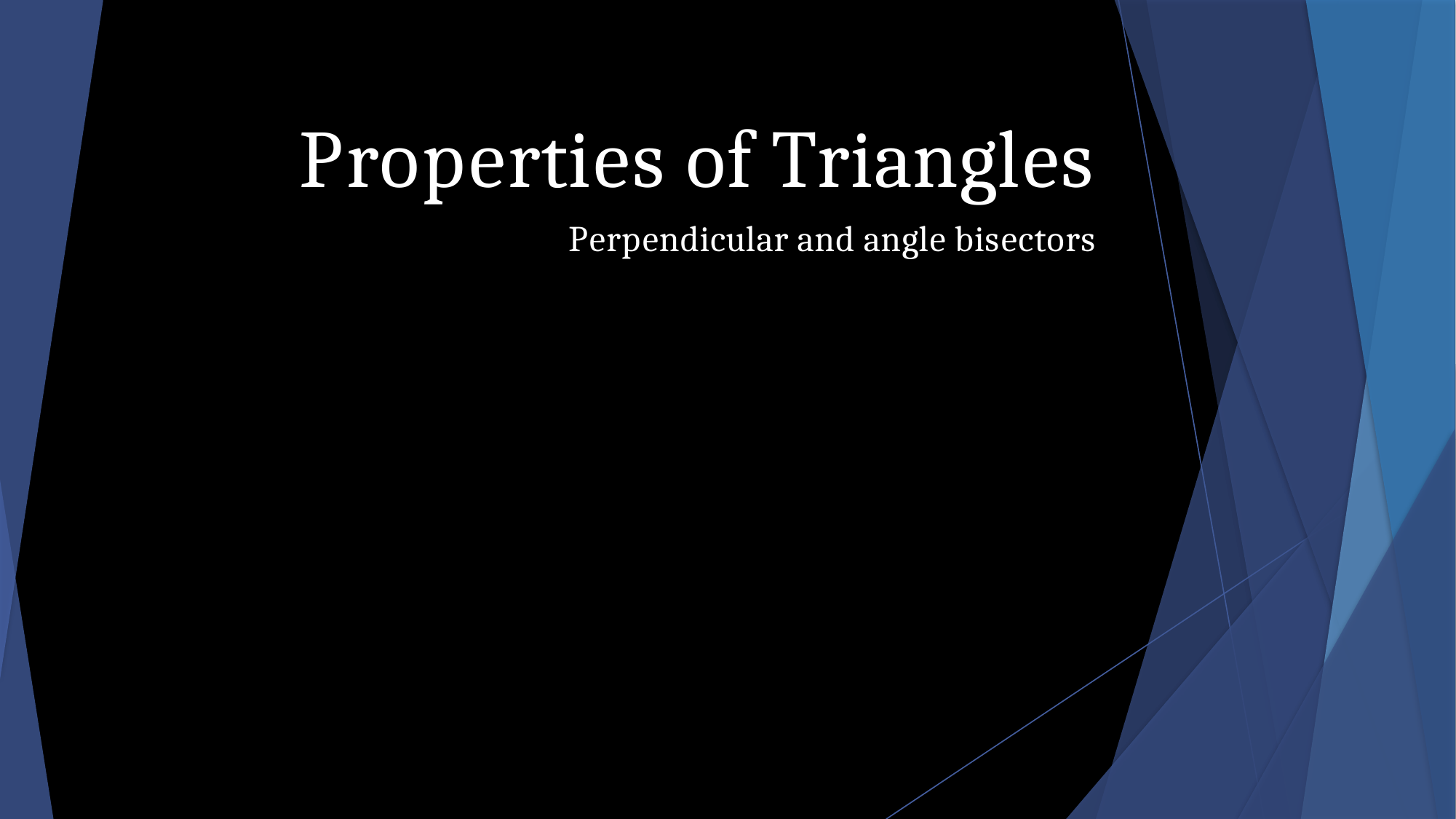

# Properties of Triangles
Perpendicular and angle bisectors